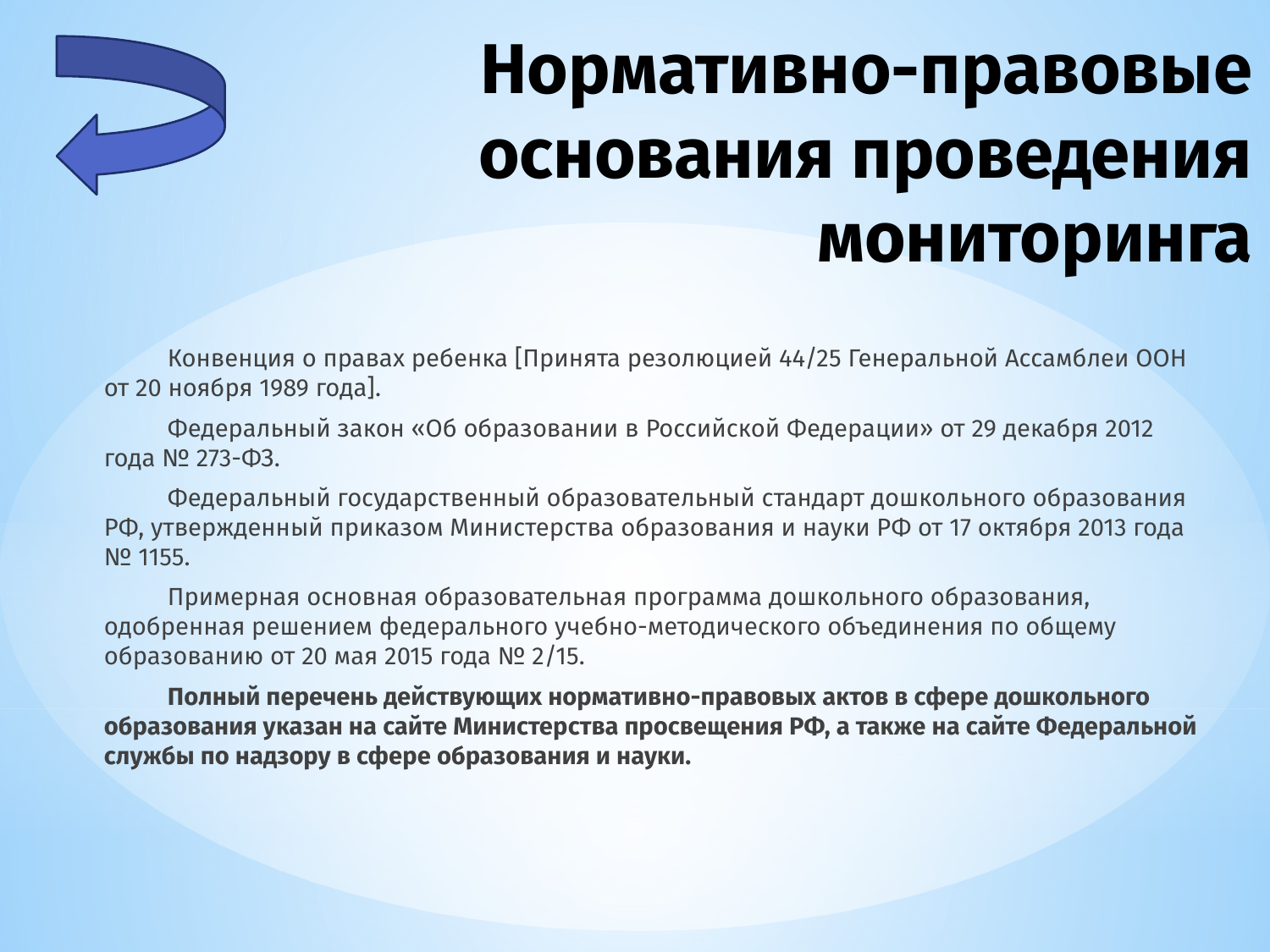

# Нормативно-правовые основания проведения мониторинга

Конвенция о правах ребенка [Принята резолюцией 44/25 Генеральной Ассамблеи ООН от 20 ноября 1989 года].
Федеральный закон «Об образовании в Российской Федерации» от 29 декабря 2012 года № 273-ФЗ.
Федеральный государственный образовательный стандарт дошкольного образования РФ, утвержденный приказом Министерства образования и науки РФ от 17 октября 2013 года № 1155.
Примерная основная образовательная программа дошкольного образования, одобренная решением федерального учебно-методического объединения по общему образованию от 20 мая 2015 года № 2/15.
Полный перечень действующих нормативно-правовых актов в сфере дошкольного образования указан на сайте Министерства просвещения РФ, а также на сайте Федеральной службы по надзору в сфере образования и науки.
Федеральный закон от 29 декабря 2012 г. №